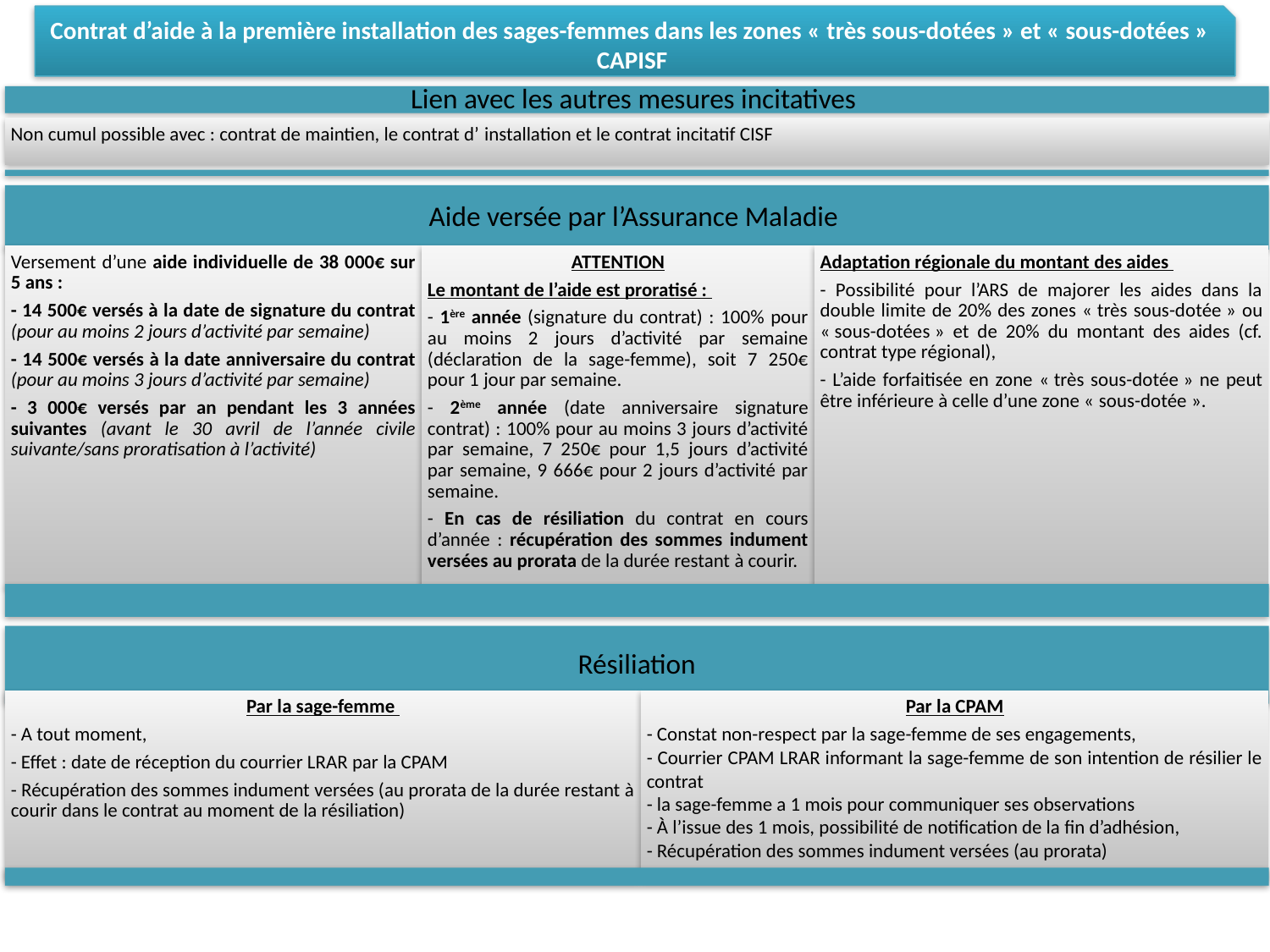

Contrat d’aide à la première installation des sages-femmes dans les zones « très sous-dotées » et « sous-dotées »
CAPISF
Lien avec les autres mesures incitatives
Non cumul possible avec : contrat de maintien, le contrat d’ installation et le contrat incitatif CISF
Aide versée par l’Assurance Maladie
Versement d’une aide individuelle de 38 000€ sur 5 ans :
- 14 500€ versés à la date de signature du contrat (pour au moins 2 jours d’activité par semaine)
- 14 500€ versés à la date anniversaire du contrat (pour au moins 3 jours d’activité par semaine)
- 3 000€ versés par an pendant les 3 années suivantes (avant le 30 avril de l’année civile suivante/sans proratisation à l’activité)
ATTENTION
Le montant de l’aide est proratisé :
- 1ère année (signature du contrat) : 100% pour au moins 2 jours d’activité par semaine (déclaration de la sage-femme), soit 7 250€ pour 1 jour par semaine.
- 2ème année (date anniversaire signature contrat) : 100% pour au moins 3 jours d’activité par semaine, 7 250€ pour 1,5 jours d’activité par semaine, 9 666€ pour 2 jours d’activité par semaine.
- En cas de résiliation du contrat en cours d’année : récupération des sommes indument versées au prorata de la durée restant à courir.
Adaptation régionale du montant des aides
- Possibilité pour l’ARS de majorer les aides dans la double limite de 20% des zones « très sous-dotée » ou « sous-dotées » et de 20% du montant des aides (cf. contrat type régional),
- L’aide forfaitisée en zone « très sous-dotée » ne peut être inférieure à celle d’une zone « sous-dotée ».
Résiliation
Par la sage-femme
- A tout moment,
- Effet : date de réception du courrier LRAR par la CPAM
- Récupération des sommes indument versées (au prorata de la durée restant à courir dans le contrat au moment de la résiliation)

Par la CPAM
- Constat non-respect par la sage-femme de ses engagements,
- Courrier CPAM LRAR informant la sage-femme de son intention de résilier le contrat
- la sage-femme a 1 mois pour communiquer ses observations
- À l’issue des 1 mois, possibilité de notification de la fin d’adhésion,
- Récupération des sommes indument versées (au prorata)